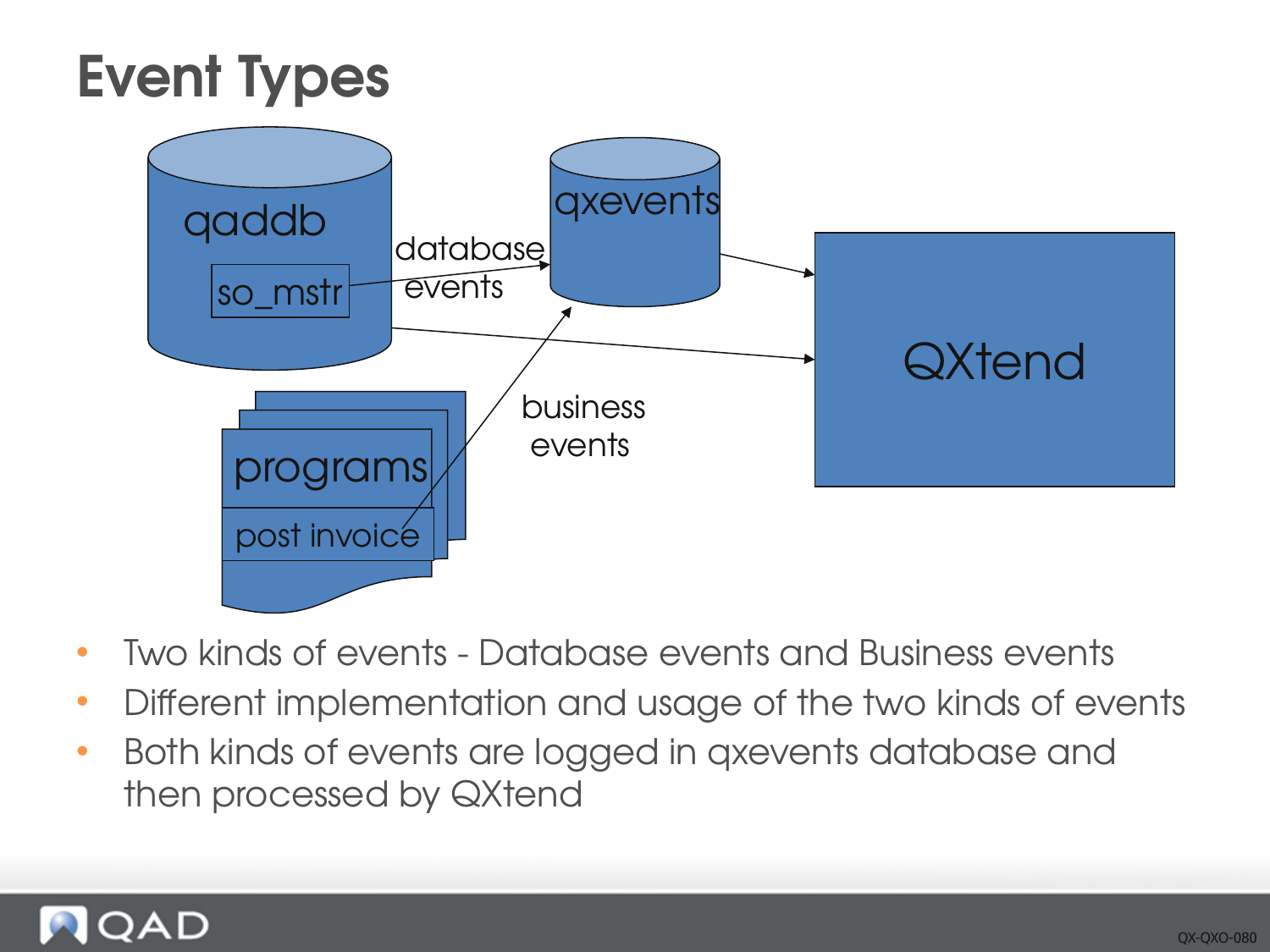

# Event Types

qxevents
qaddb
database
 events
QXtend

so_mstr

business
 events

programs
post invoice
Two kinds of events - Database events and Business events
Different implementation and usage of the two kinds of events
Both kinds of events are logged in qxevents database and then processed by QXtend
QX-QXO-080